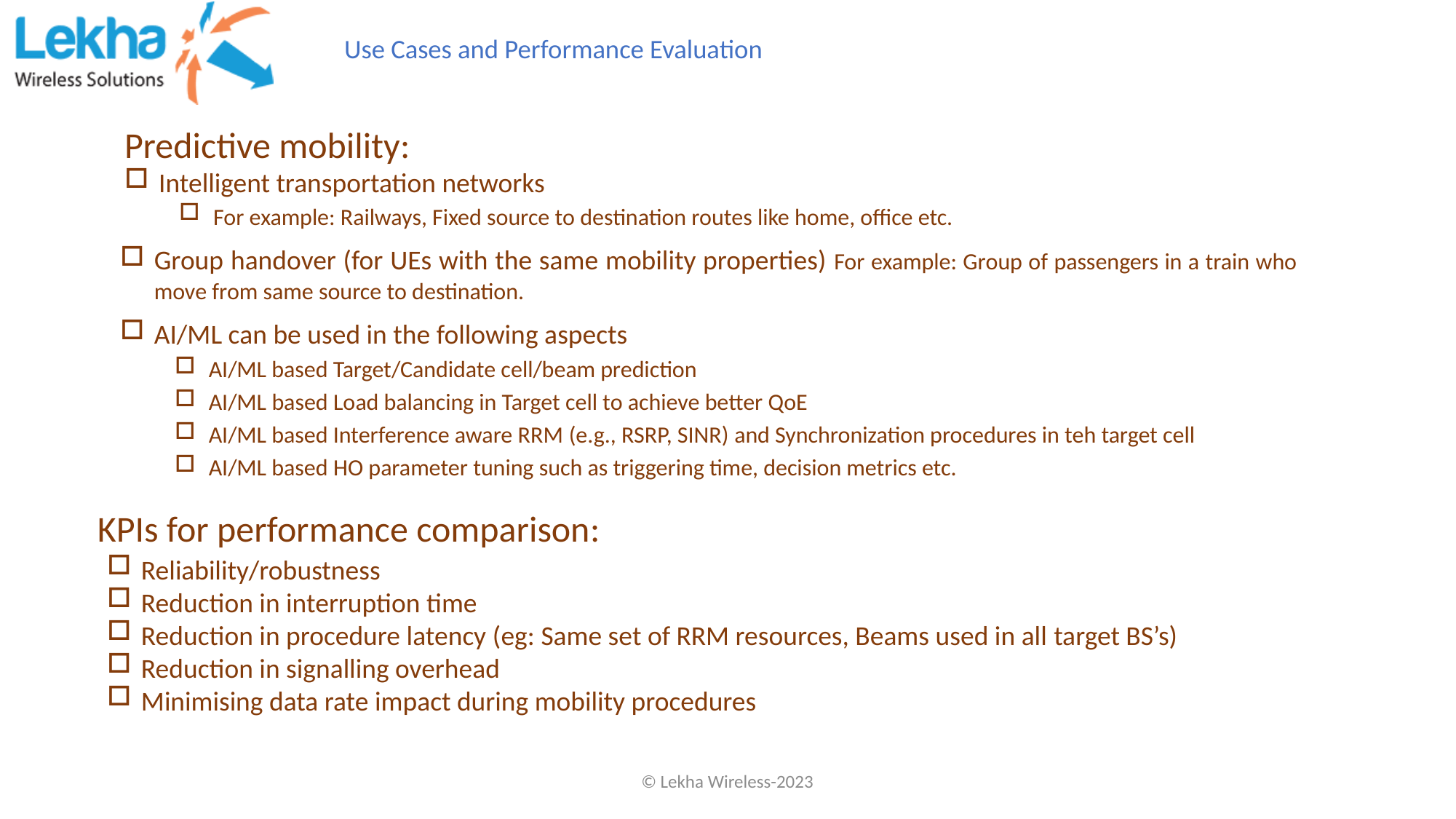

# Use Cases and Performance Evaluation
Predictive mobility:
Intelligent transportation networks
For example: Railways, Fixed source to destination routes like home, office etc.

Group handover (for UEs with the same mobility properties) For example: Group of passengers in a train who move from same source to destination.
AI/ML can be used in the following aspects
AI/ML based Target/Candidate cell/beam prediction
AI/ML based Load balancing in Target cell to achieve better QoE
AI/ML based Interference aware RRM (e.g., RSRP, SINR) and Synchronization procedures in teh target cell
AI/ML based HO parameter tuning such as triggering time, decision metrics etc.

KPIs for performance comparison:

Reliability/robustness
Reduction in interruption time
Reduction in procedure latency (eg: Same set of RRM resources, Beams used in all target BS’s)
Reduction in signalling overhead
Minimising data rate impact during mobility procedures

© Lekha Wireless-2023
4